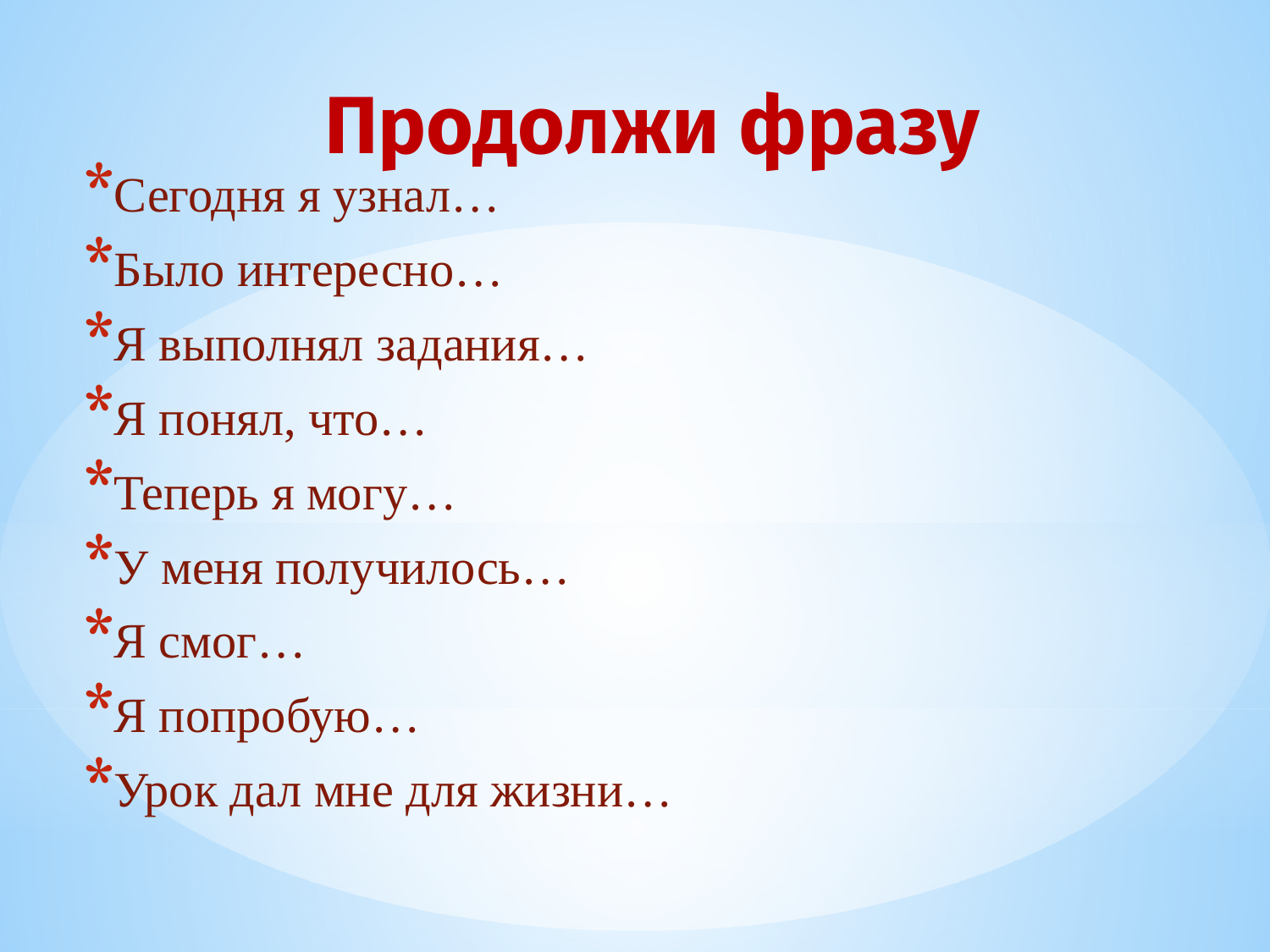

# Продолжи фразу
Сегодня я узнал…
Было интересно…
Я выполнял задания…
Я понял, что…
Теперь я могу…
У меня получилось…
Я смог…
Я попробую…
Урок дал мне для жизни…